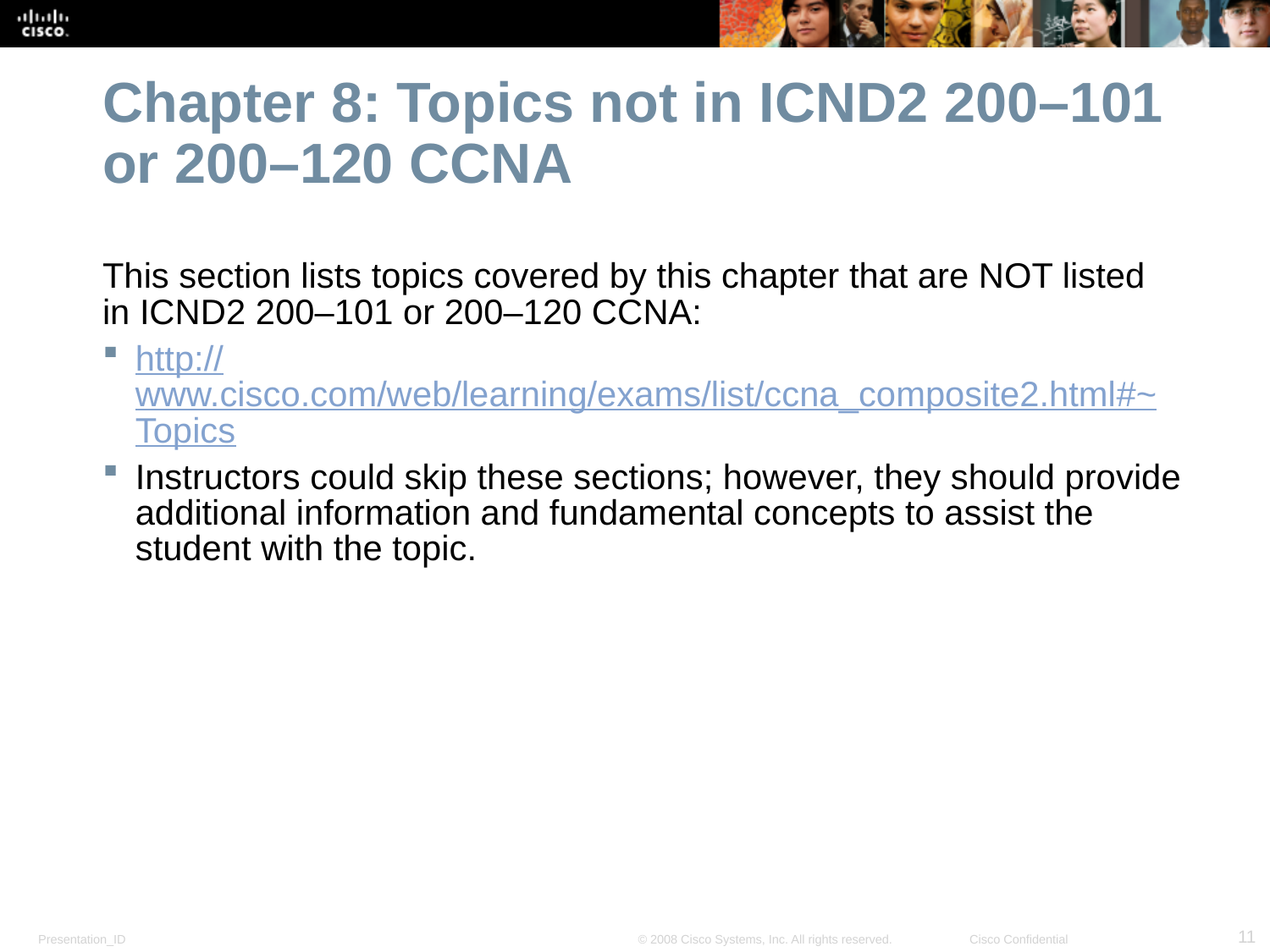

Chapter 8: Topics not in ICND2 200–101 or 200–120 CCNA
This section lists topics covered by this chapter that are NOT listed in ICND2 200–101 or 200–120 CCNA:
http://www.cisco.com/web/learning/exams/list/ccna_composite2.html#~Topics
Instructors could skip these sections; however, they should provide additional information and fundamental concepts to assist the student with the topic.